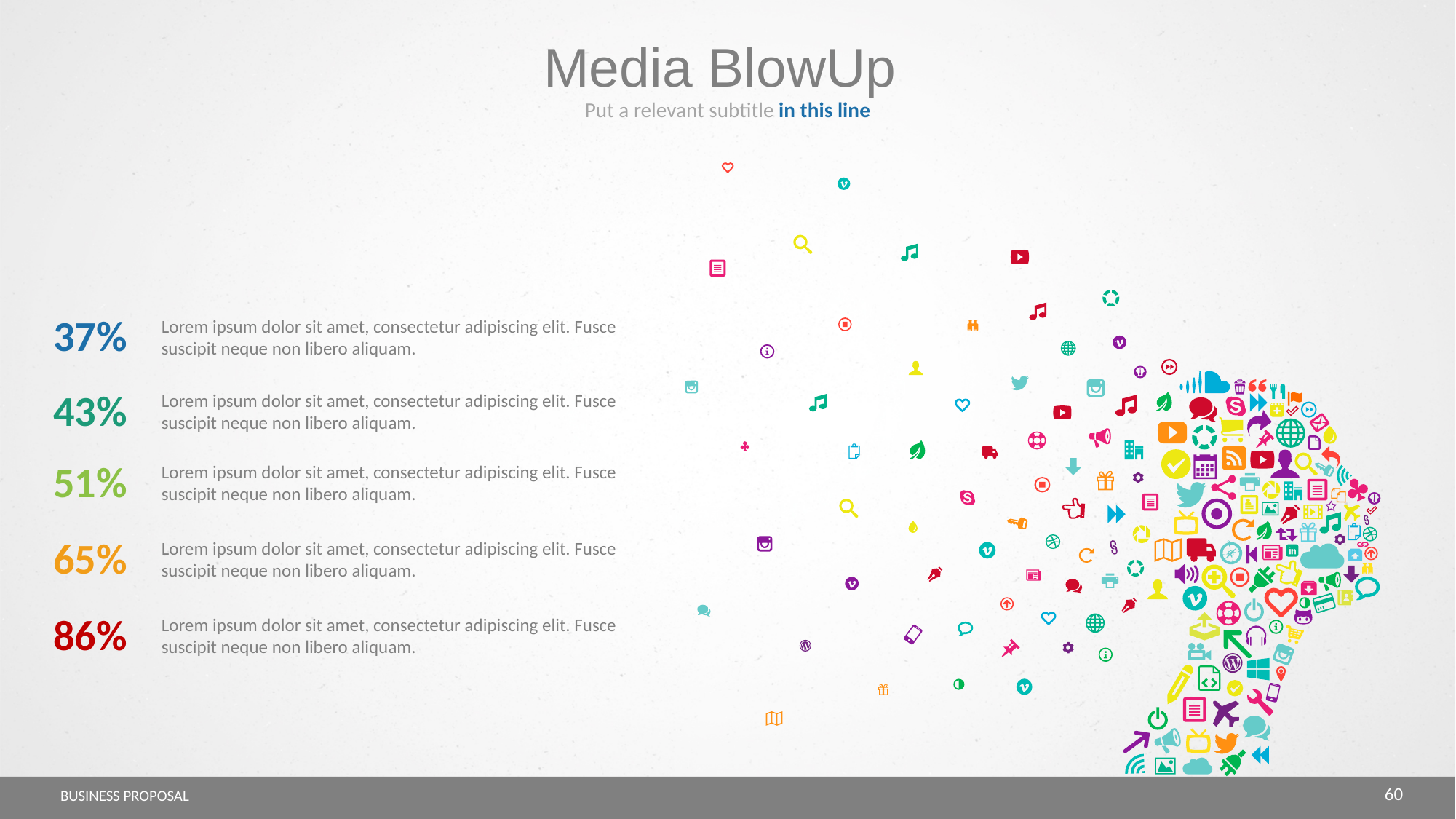

Media BlowUp
Put a relevant subtitle in this line

37%
Lorem ipsum dolor sit amet, consectetur adipiscing elit. Fusce suscipit neque non libero aliquam.
43%
Lorem ipsum dolor sit amet, consectetur adipiscing elit. Fusce suscipit neque non libero aliquam.
51%
Lorem ipsum dolor sit amet, consectetur adipiscing elit. Fusce suscipit neque non libero aliquam.
65%
Lorem ipsum dolor sit amet, consectetur adipiscing elit. Fusce suscipit neque non libero aliquam.
86%
Lorem ipsum dolor sit amet, consectetur adipiscing elit. Fusce suscipit neque non libero aliquam.

60
BUSINESS PROPOSAL